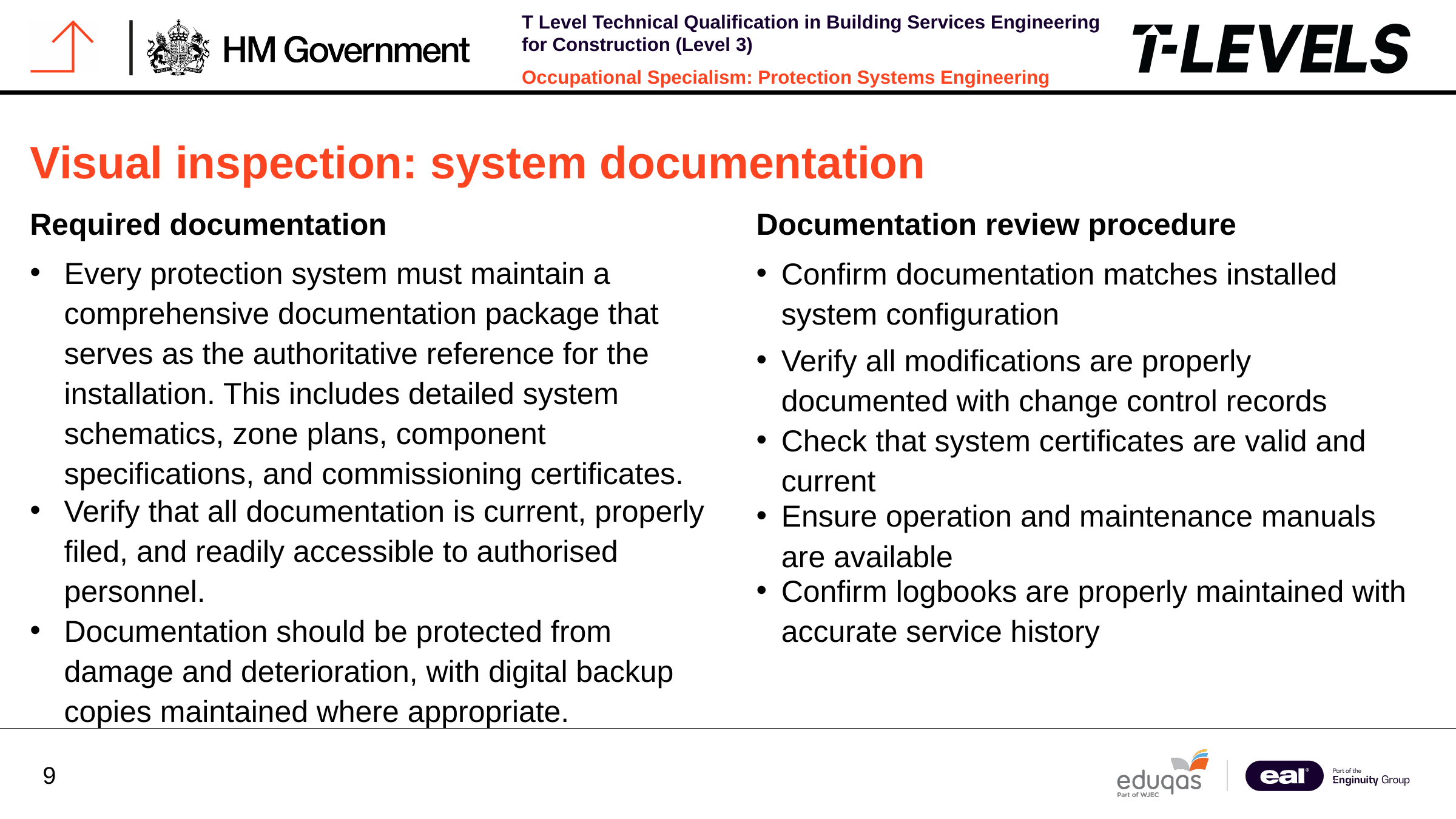

Visual inspection: system documentation
Required documentation
Documentation review procedure
Every protection system must maintain a comprehensive documentation package that serves as the authoritative reference for the installation. This includes detailed system schematics, zone plans, component specifications, and commissioning certificates.
Confirm documentation matches installed system configuration
Verify all modifications are properly
documented with change control records
Check that system certificates are valid and current
Verify that all documentation is current, properly filed, and readily accessible to authorised personnel.
Documentation should be protected from damage and deterioration, with digital backup copies maintained where appropriate.
Ensure operation and maintenance manuals
are available
Confirm logbooks are properly maintained with accurate service history